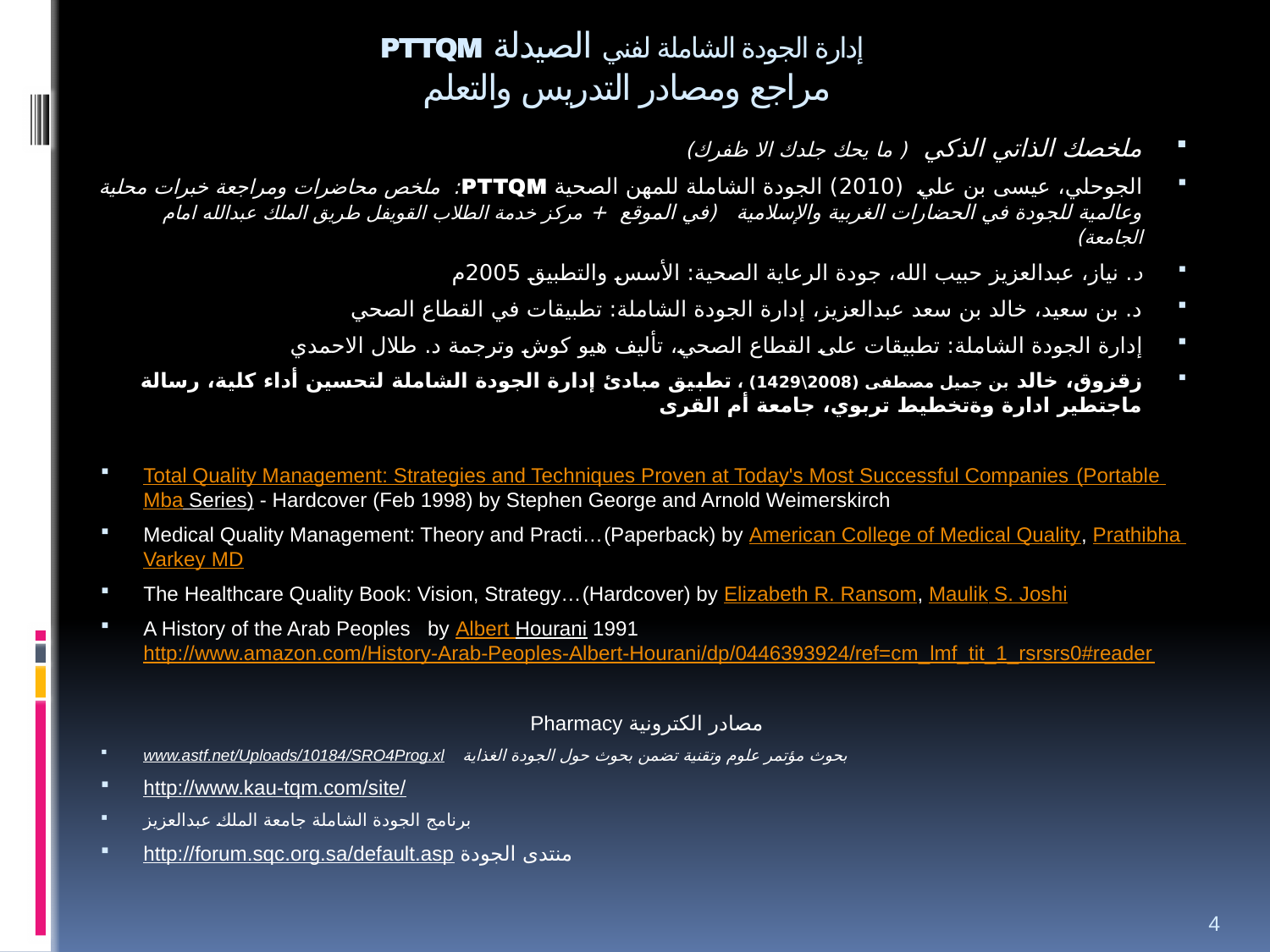

# إدارة الجودة الشاملة لفني الصيدلة PTTQM مراجع ومصادر التدريس والتعلم
ملخصك الذاتي الذكي  ( ما يحك جلدك الا ظفرك)
الجوحلي، عيسى بن علي  (2010) الجودة الشاملة للمهن الصحية PTTQM:  ملخص محاضرات ومراجعة خبرات محلية وعالمية للجودة في الحضارات الغربية والإسلامية   (في الموقع  + مركز خدمة الطلاب القويفل طريق الملك عبدالله امام الجامعة)
د. نياز، عبدالعزيز حبيب الله، جودة الرعاية الصحية: الأسس والتطبيق 2005م
د. بن سعيد، خالد بن سعد عبدالعزيز، إدارة الجودة الشاملة: تطبيقات في القطاع الصحي
إدارة الجودة الشاملة: تطبيقات على القطاع الصحي، تأليف هيو كوش وترجمة د. طلال الاحمدي
زقزوق، خالد بن جميل مصطفى (2008\1429) ، تطبيق مبادئ إدارة الجودة الشاملة لتحسين أداء كلية، رسالة ماجتطير ادارة وةتخطيط تربوي، جامعة أم القرى

Total Quality Management: Strategies and Techniques Proven at Today's Most Successful Companies (Portable Mba Series) - Hardcover (Feb 1998) by Stephen George and Arnold Weimerskirch
Medical Quality Management: Theory and Practi…(Paperback) by American College of Medical Quality, Prathibha Varkey MD
The Healthcare Quality Book: Vision, Strategy…(Hardcover) by Elizabeth R. Ransom, Maulik S. Joshi
A History of the Arab Peoples   by Albert Hourani 1991 http://www.amazon.com/History-Arab-Peoples-Albert-Hourani/dp/0446393924/ref=cm_lmf_tit_1_rsrsrs0#reader

 Pharmacy مصادر الكترونية
www.astf.net/Uploads/10184/SRO4Prog.xl    بحوث مؤتمر علوم وتقنية تضمن بحوث حول الجودة الغذاية
http://www.kau-tqm.com/site/
برنامج الجودة الشاملة جامعة الملك عبدالعزيز
http://forum.sqc.org.sa/default.asp منتدى الجودة

4